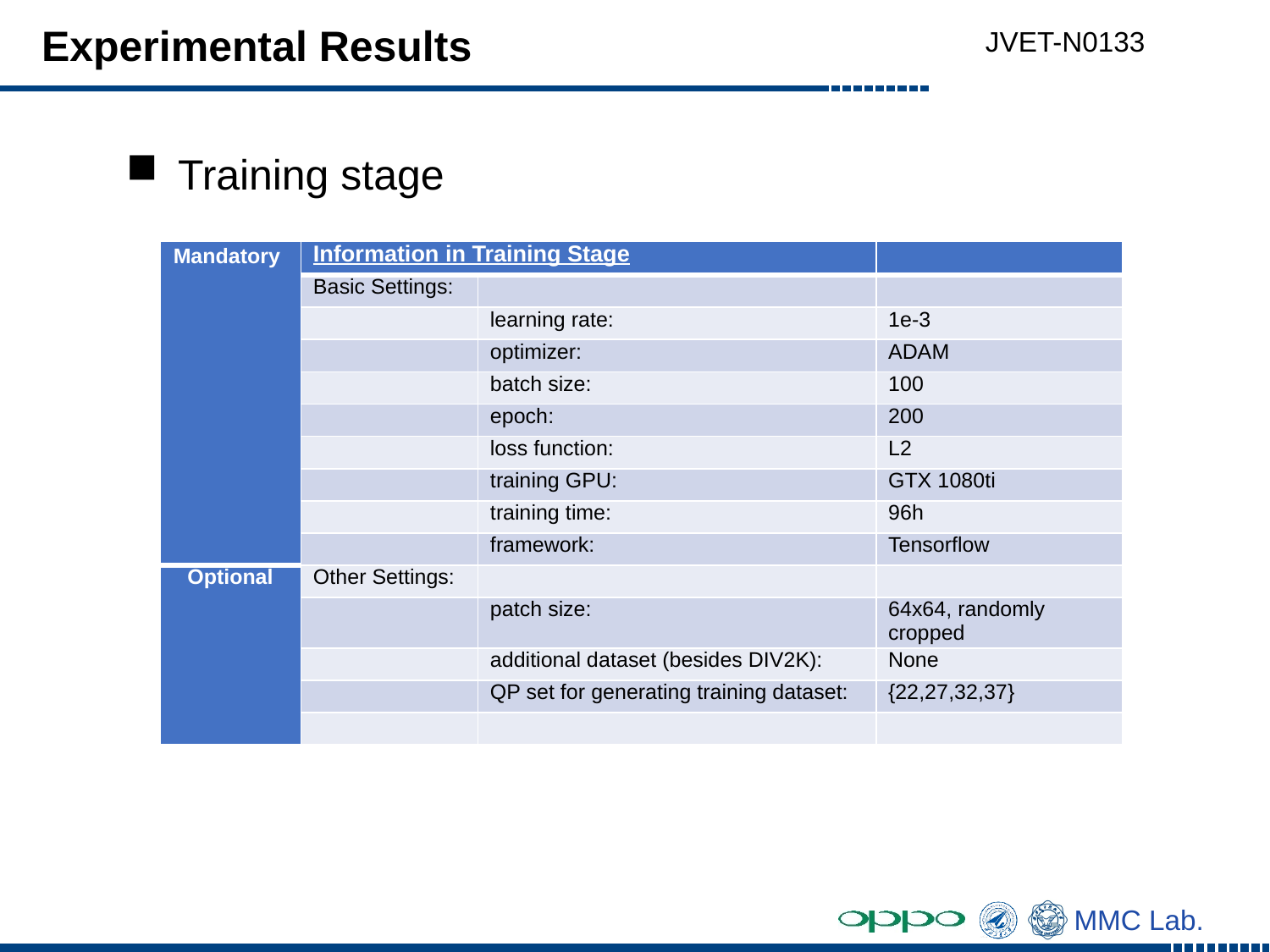

JVET-N0133
# Experimental Results
 Training stage
| Mandatory | Information in Training Stage |  |  |
| --- | --- | --- | --- |
|  | Basic Settings: |  |  |
|  |  | learning rate: | 1e-3 |
|  |  | optimizer: | ADAM |
|  |  | batch size: | 100 |
|  |  | epoch: | 200 |
|  |  | loss function: | L2 |
|  |  | training GPU: | GTX 1080ti |
|  |  | training time: | 96h |
|  |  | framework: | Tensorflow |
| Optional | Other Settings: |  |  |
|  |  | patch size: | 64x64, randomly cropped |
|  |  | additional dataset (besides DIV2K): | None |
|  |  | QP set for generating training dataset: | {22,27,32,37} |
|  |  |  |  |